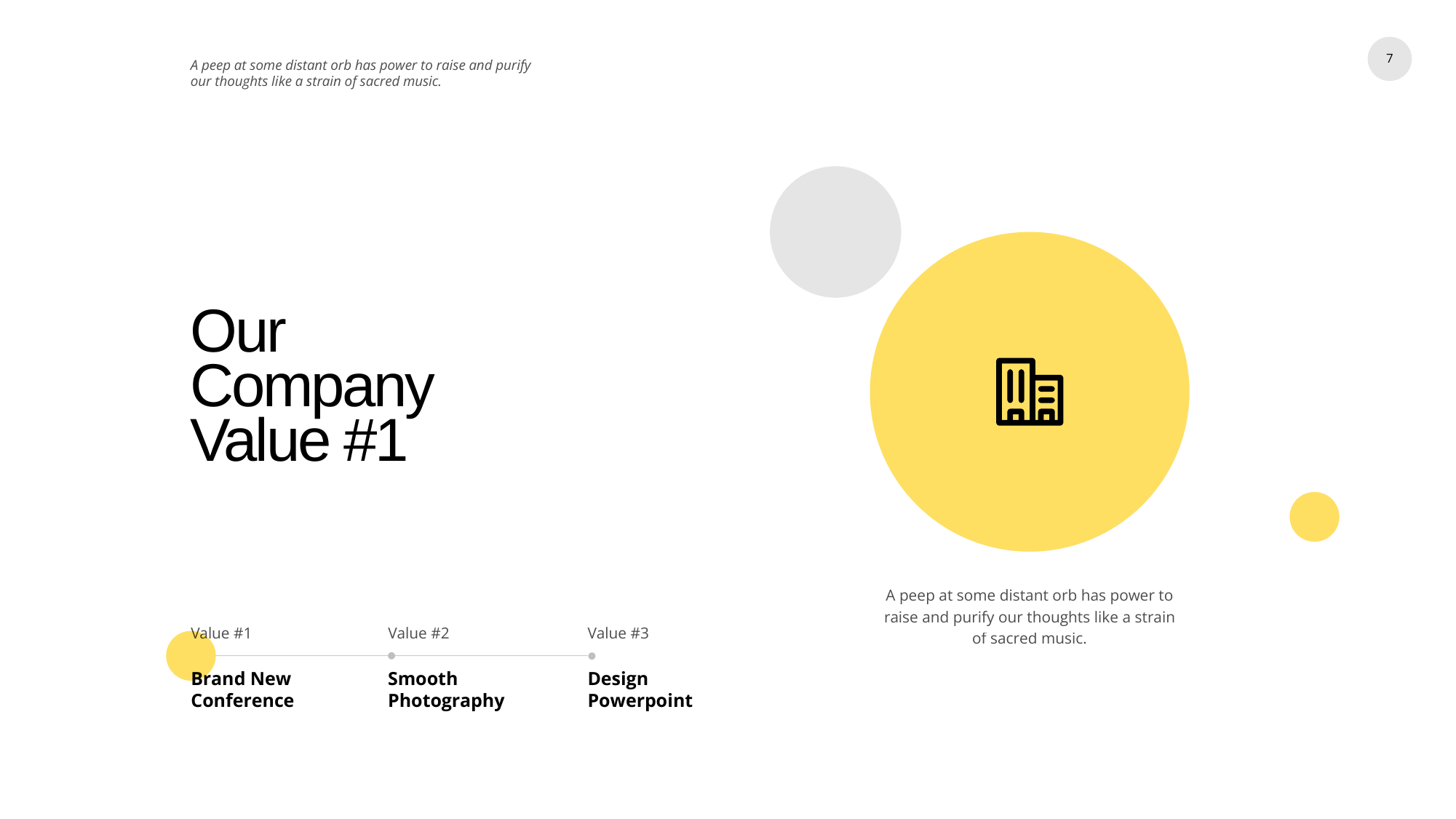

7
A peep at some distant orb has power to raise and purify our thoughts like a strain of sacred music.

# Our Company Value #1

A peep at some distant orb has power to raise and purify our thoughts like a strain of sacred music.
Value #1
Value #2
Value #3

Brand New
Conference
Smooth
Photography
Design
Powerpoint